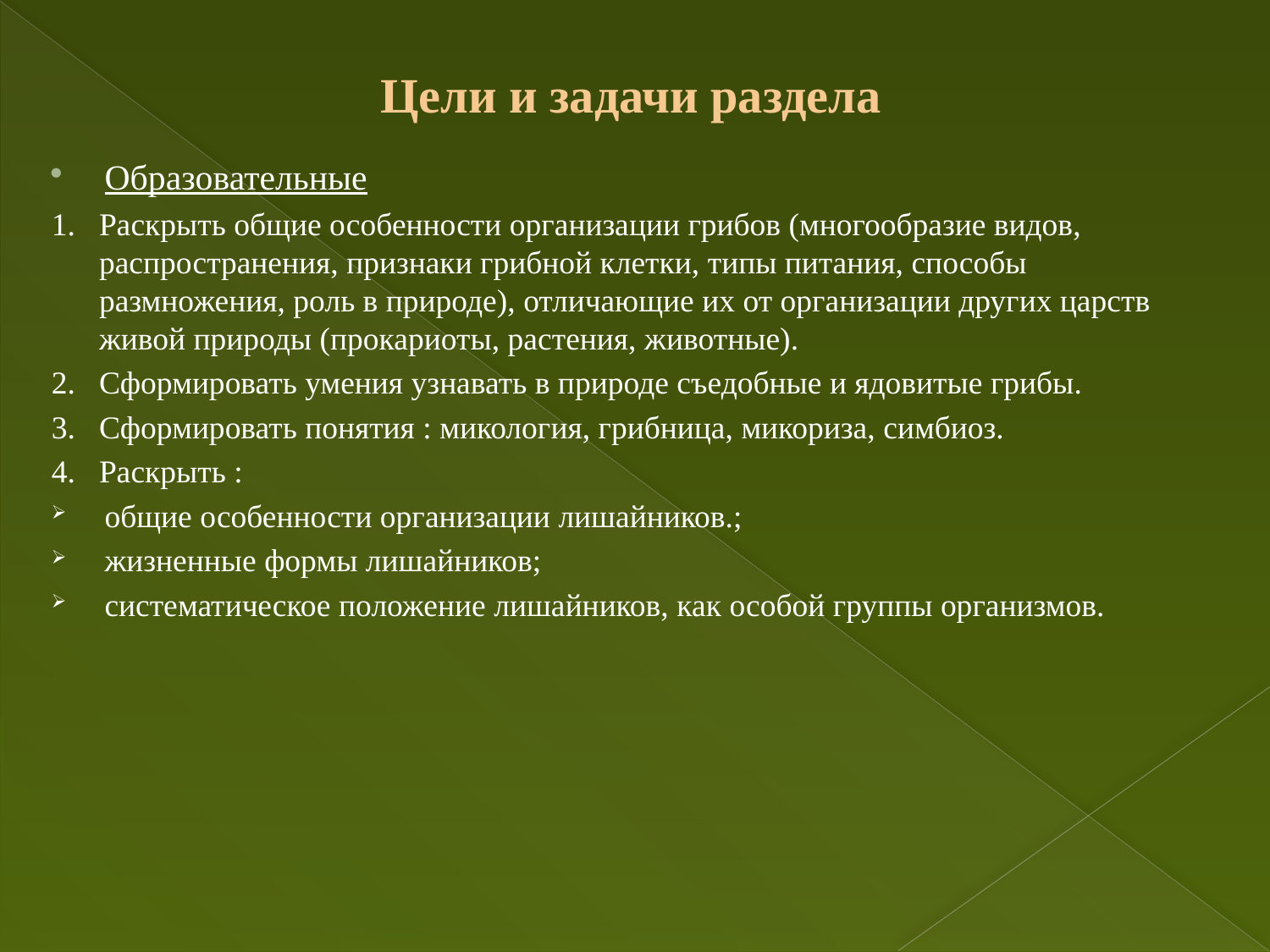

# Цели и задачи раздела
Образовательные
Раскрыть общие особенности организации грибов (многообразие видов, распространения, признаки грибной клетки, типы питания, способы размножения, роль в природе), отличающие их от организации других царств живой природы (прокариоты, растения, животные).
Сформировать умения узнавать в природе съедобные и ядовитые грибы.
Сформировать понятия : микология, грибница, микориза, симбиоз.
Раскрыть :
общие особенности организации лишайников.;
жизненные формы лишайников;
систематическое положение лишайников, как особой группы организмов.